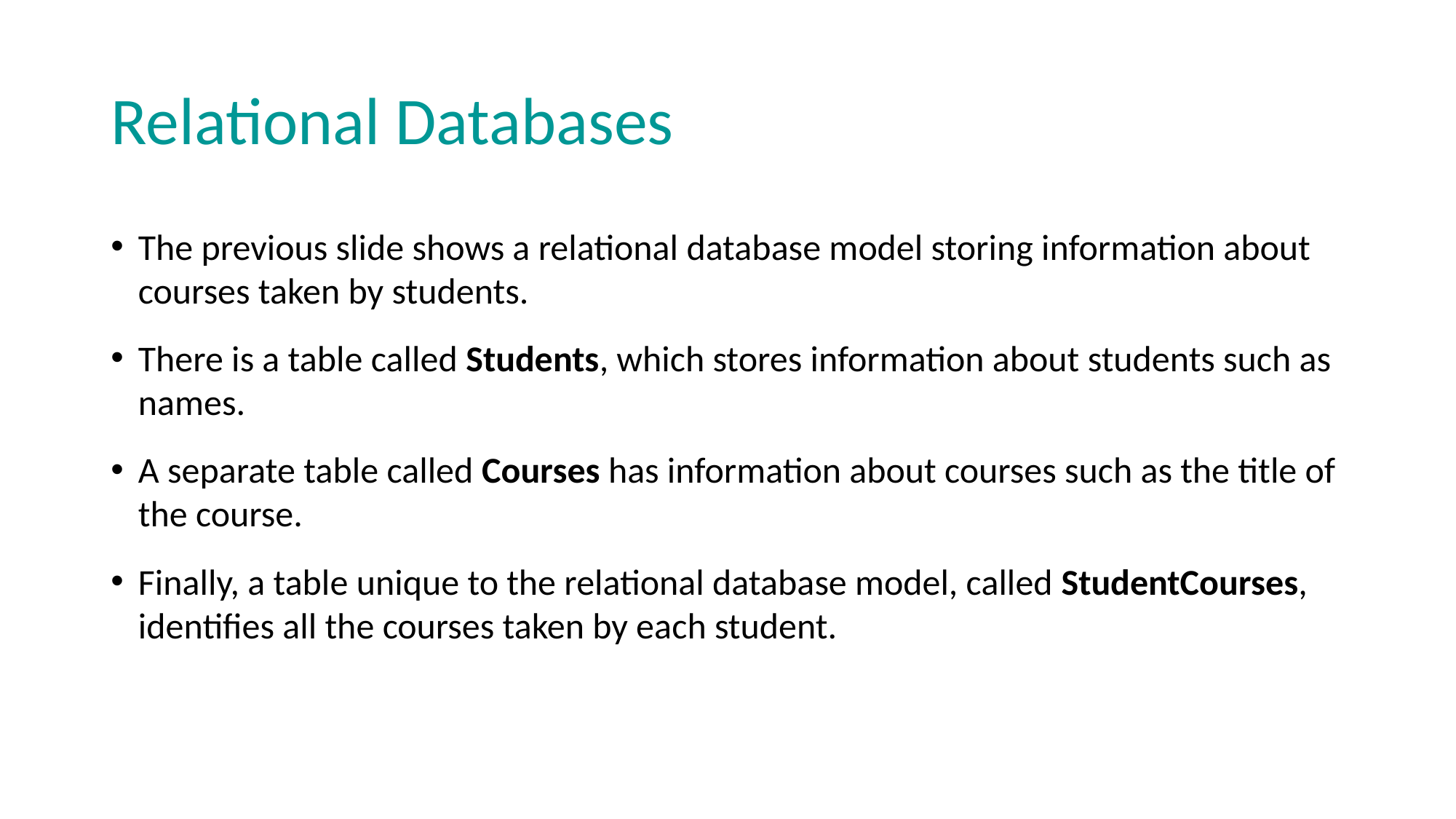

# Relational Databases
The previous slide shows a relational database model storing information about courses taken by students.
There is a table called Students, which stores information about students such as names.
A separate table called Courses has information about courses such as the title of the course.
Finally, a table unique to the relational database model, called StudentCourses, identifies all the courses taken by each student.